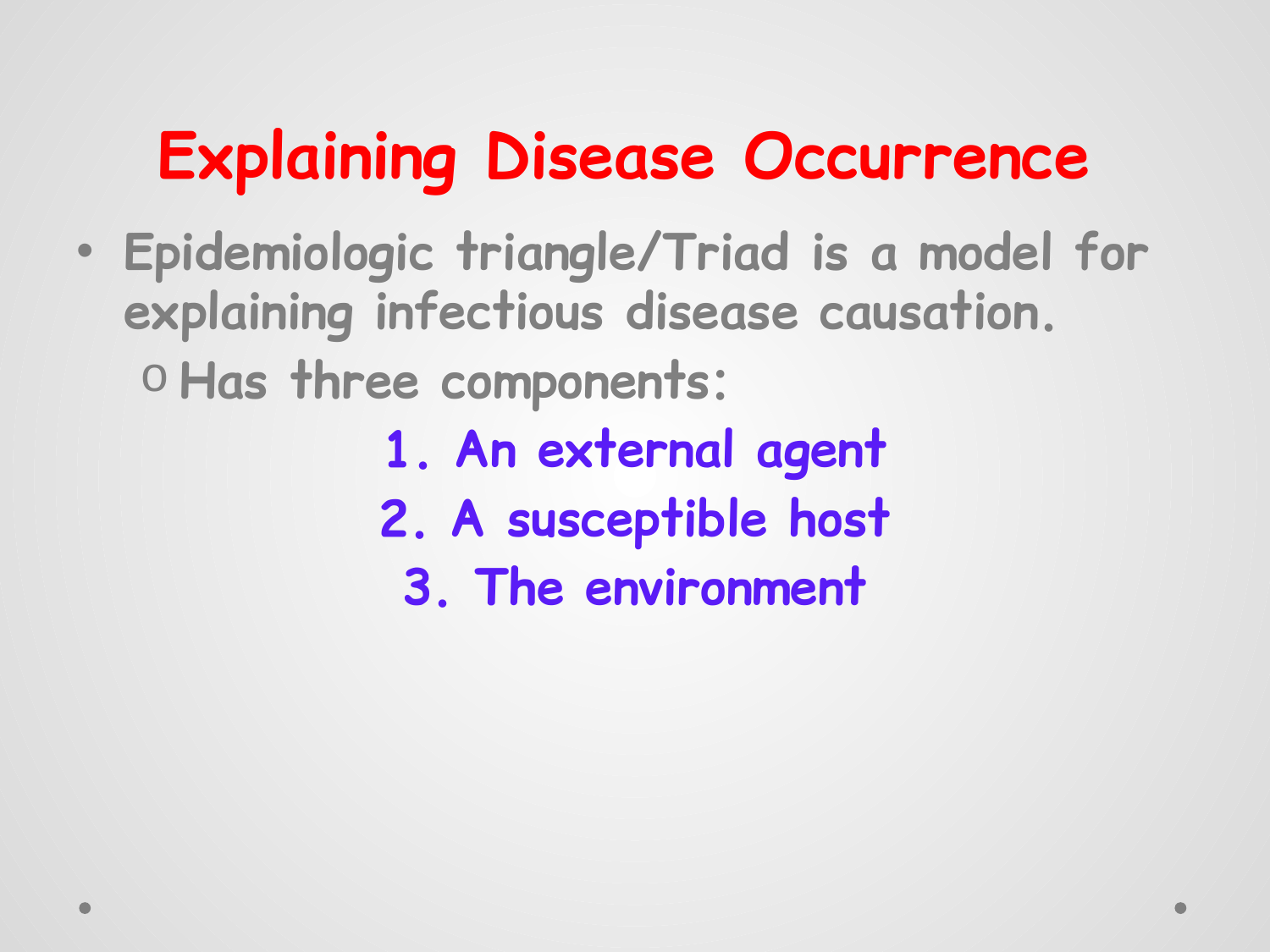

# Explaining Disease Occurrence
Epidemiologic triangle/Triad is a model for explaining infectious disease causation.
Has three components:
An external agent
A susceptible host
The environment